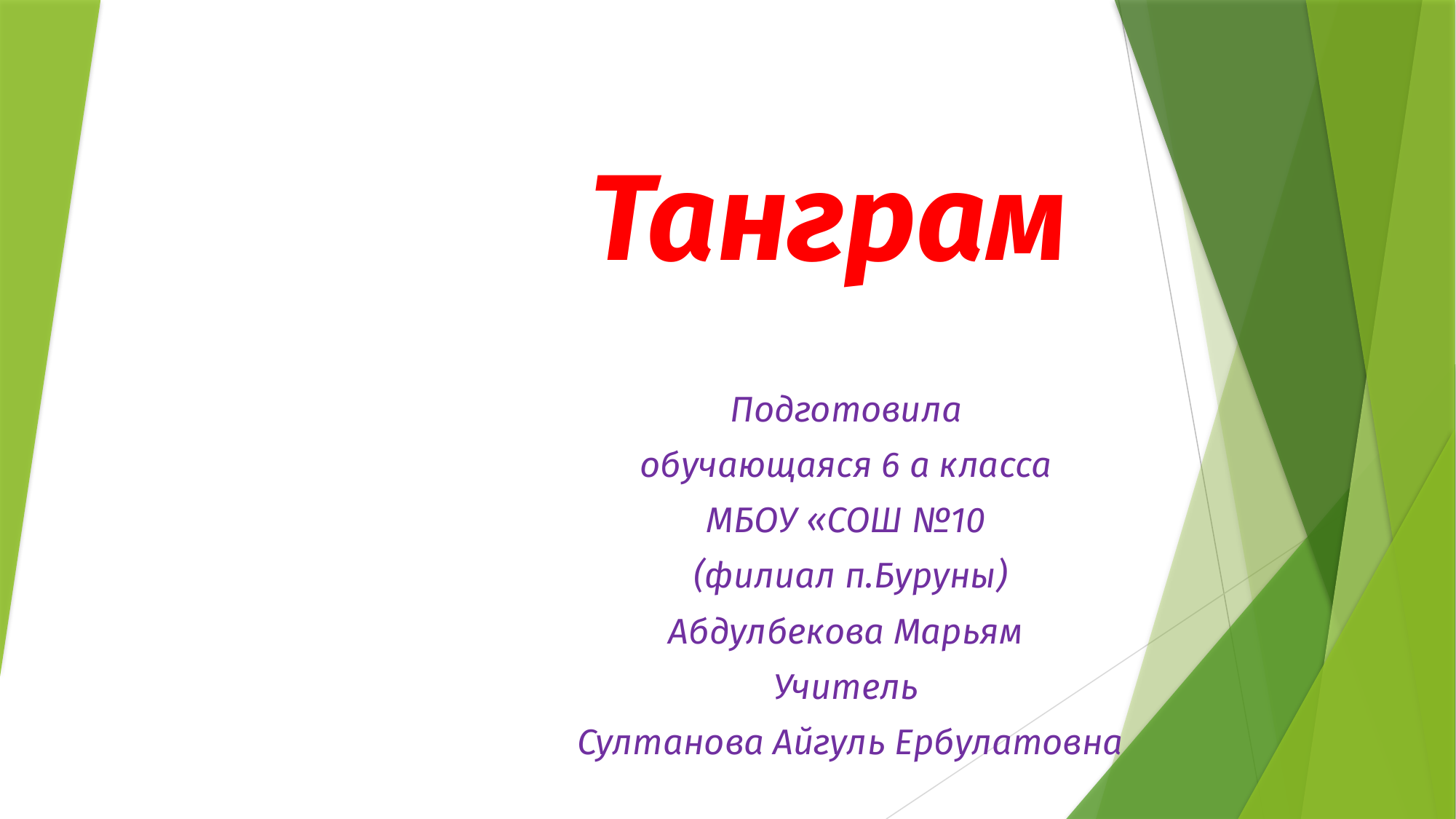

# Танграм
Подготовила
обучающаяся 6 а класса
МБОУ «СОШ №10
(филиал п.Буруны)
Абдулбекова Марьям
Учитель
Султанова Айгуль Ербулатовна